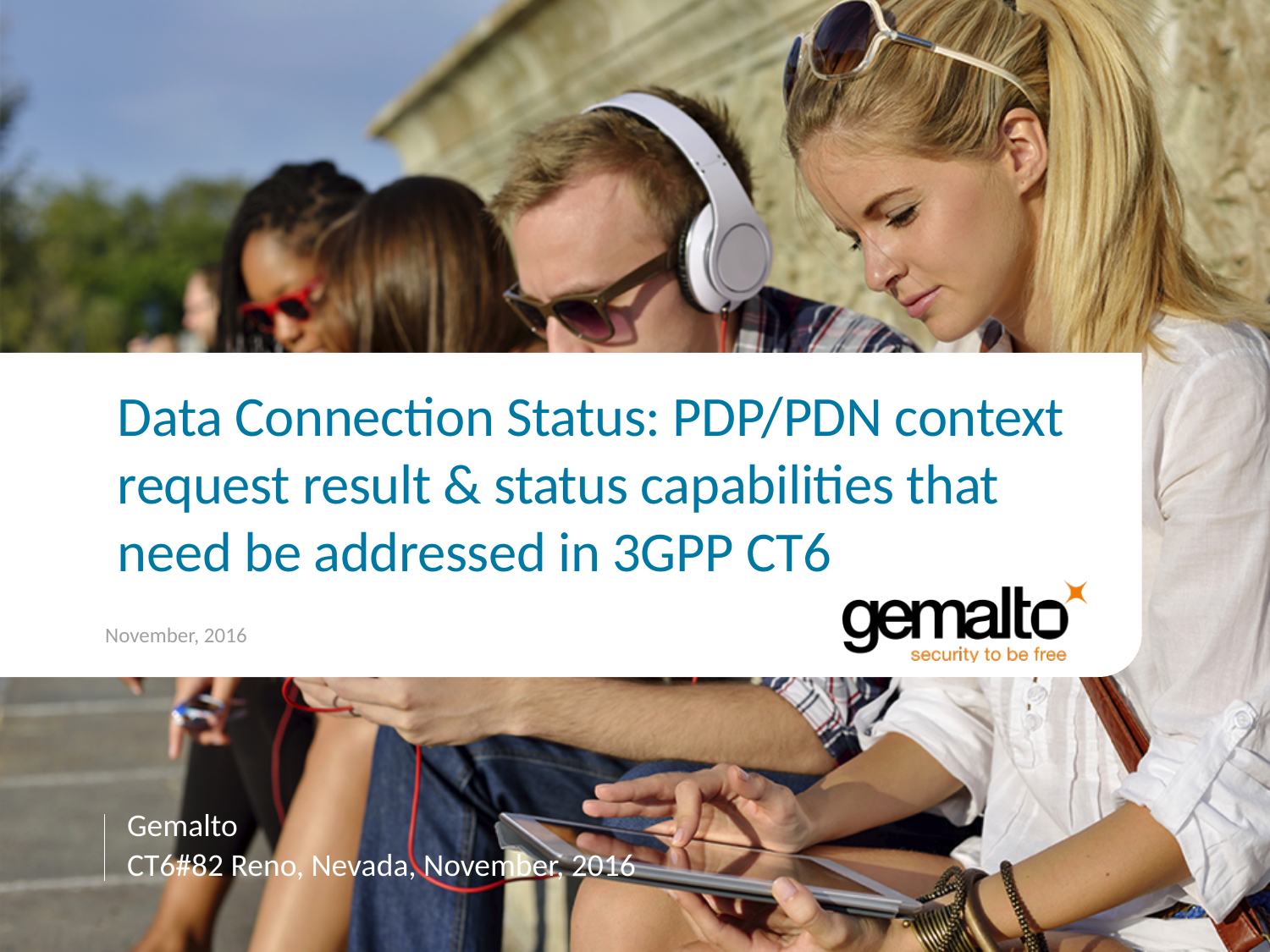

# Data Connection Status: PDP/PDN context request result & status capabilities that need be addressed in 3GPP CT6
Gemalto
CT6#82 Reno, Nevada, November, 2016